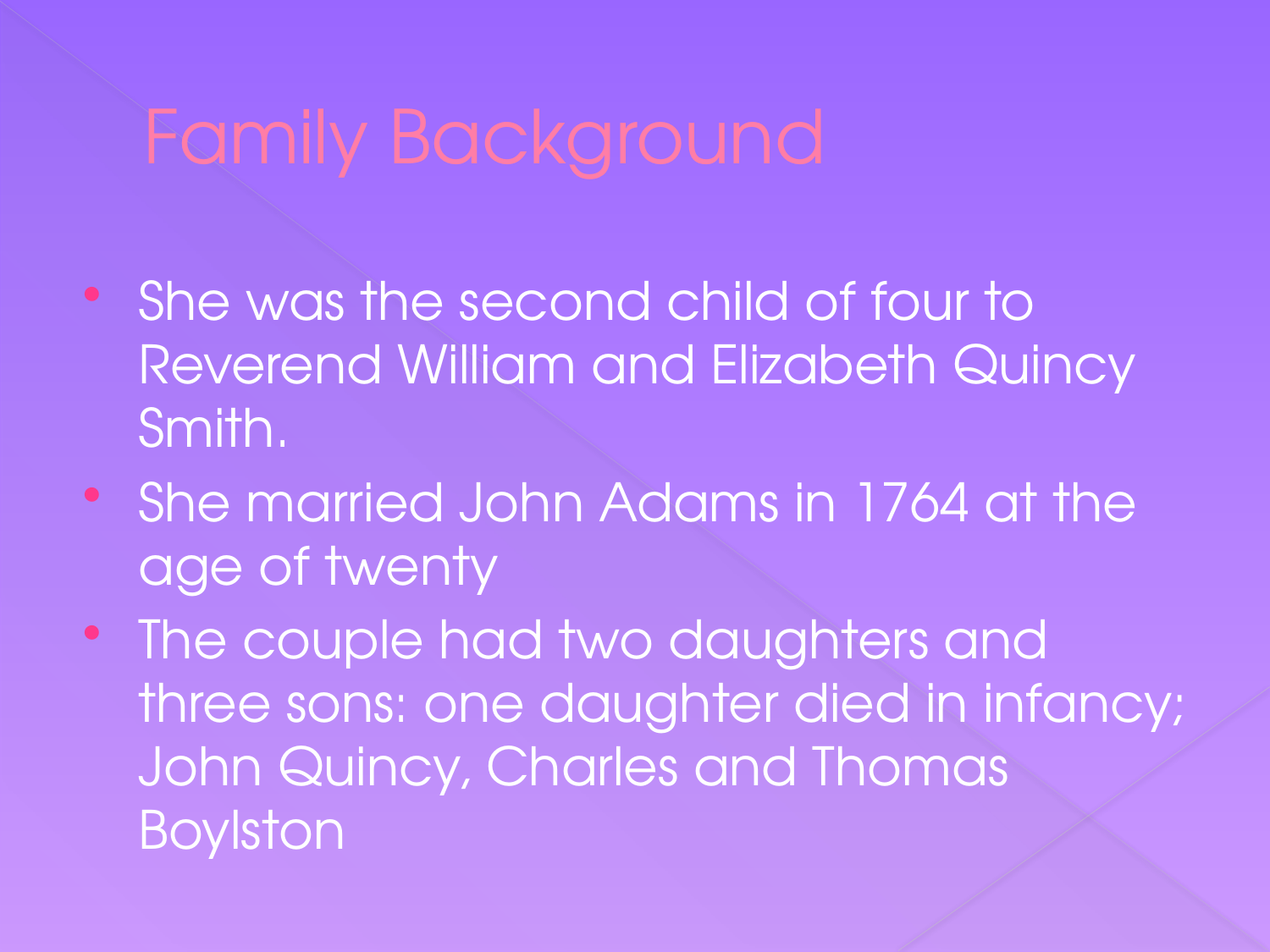

# Family Background
She was the second child of four to Reverend William and Elizabeth Quincy Smith.
She married John Adams in 1764 at the age of twenty
The couple had two daughters and three sons: one daughter died in infancy; John Quincy, Charles and Thomas Boylston